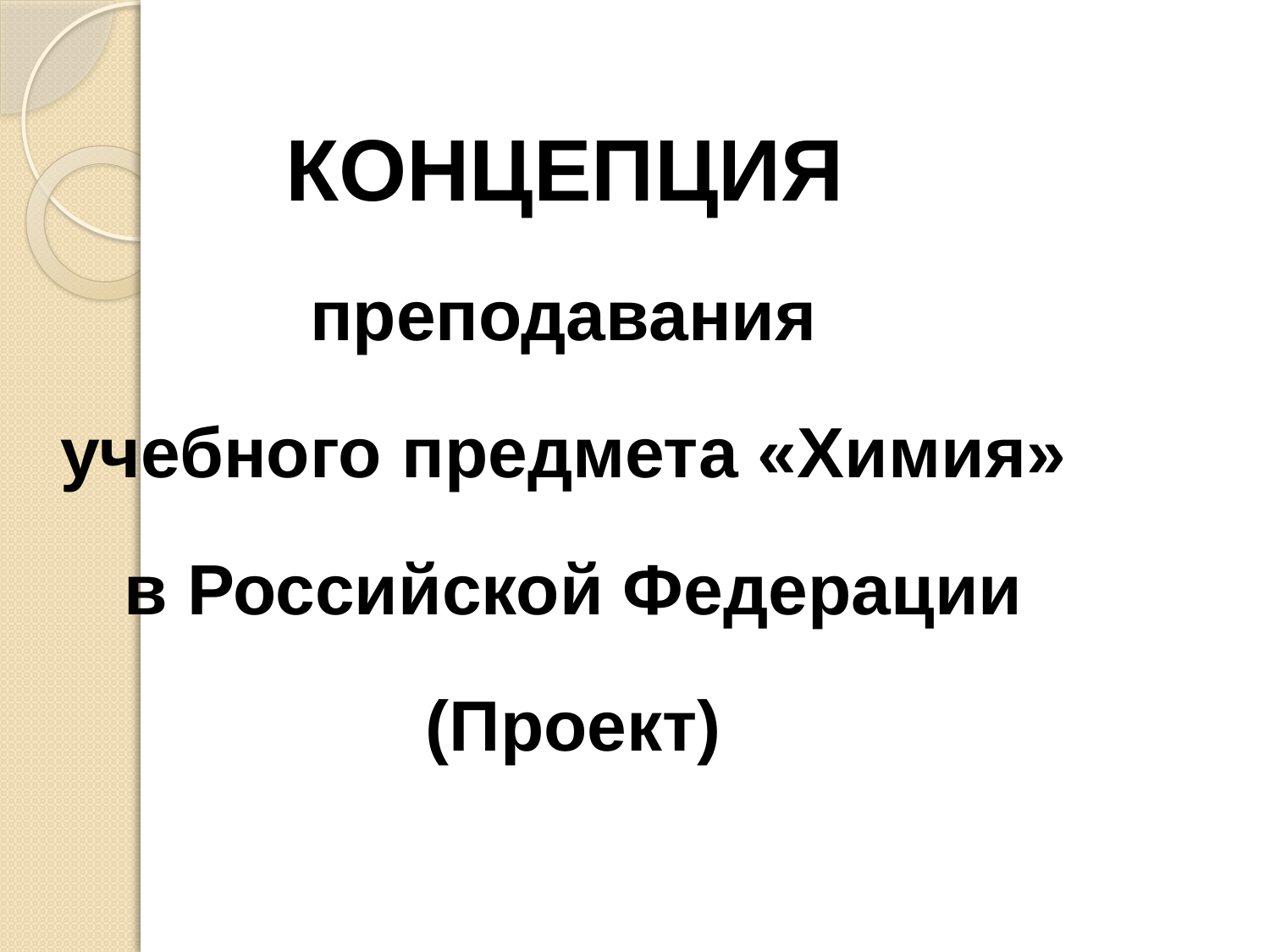

КОНЦЕПЦИЯ
преподавания
учебного предмета «Химия»
в Российской Федерации
(Проект)